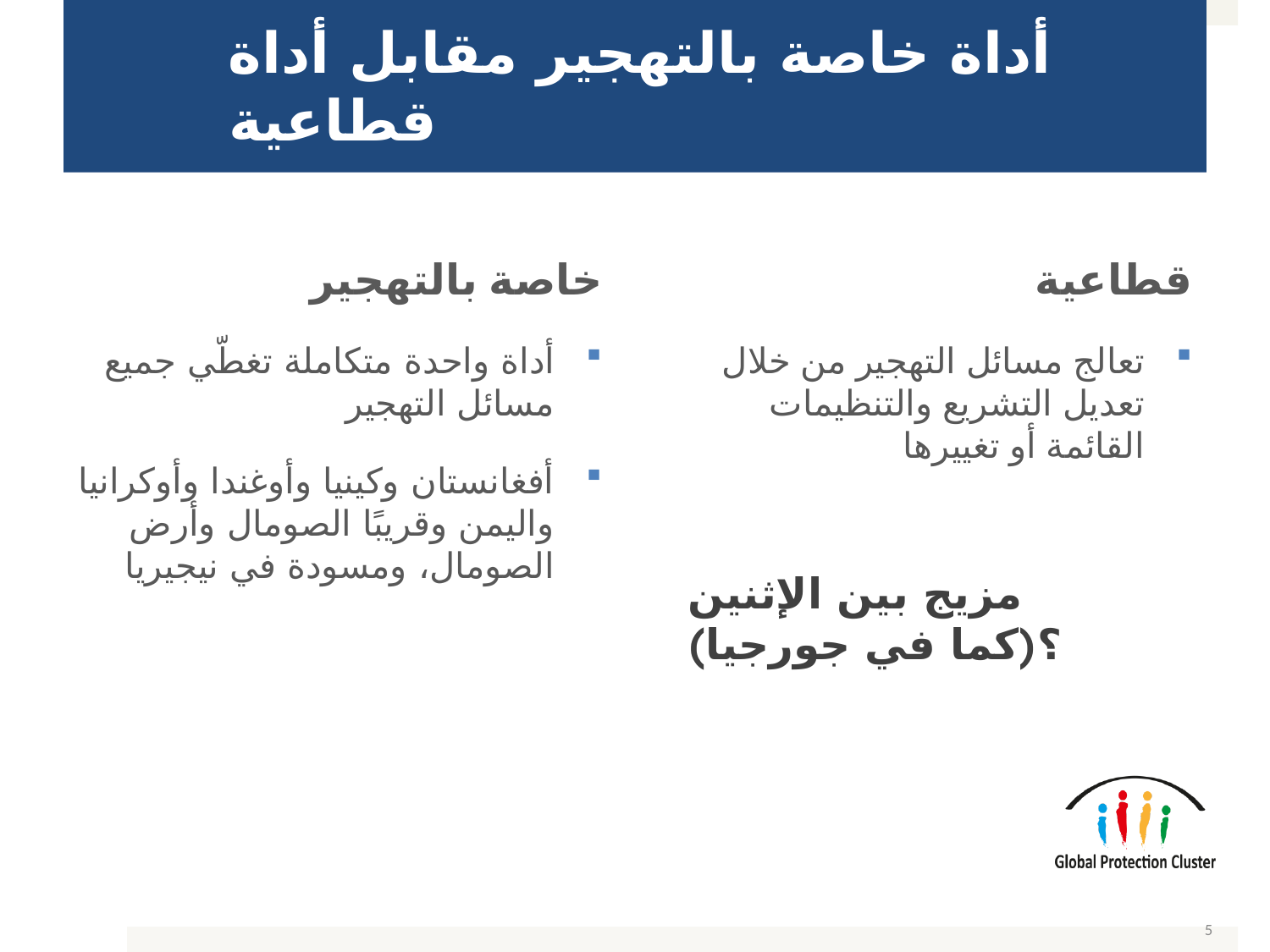

# أداة خاصة بالتهجير مقابل أداة قطاعية
خاصة بالتهجير
أداة واحدة متكاملة تغطّي جميع مسائل التهجير
أفغانستان وكينيا وأوغندا وأوكرانيا واليمن وقريبًا الصومال وأرض الصومال، ومسودة في نيجيريا
قطاعية
تعالج مسائل التهجير من خلال تعديل التشريع والتنظيمات القائمة أو تغييرها
مزيج بين الإثنين
(كما في جورجيا)؟